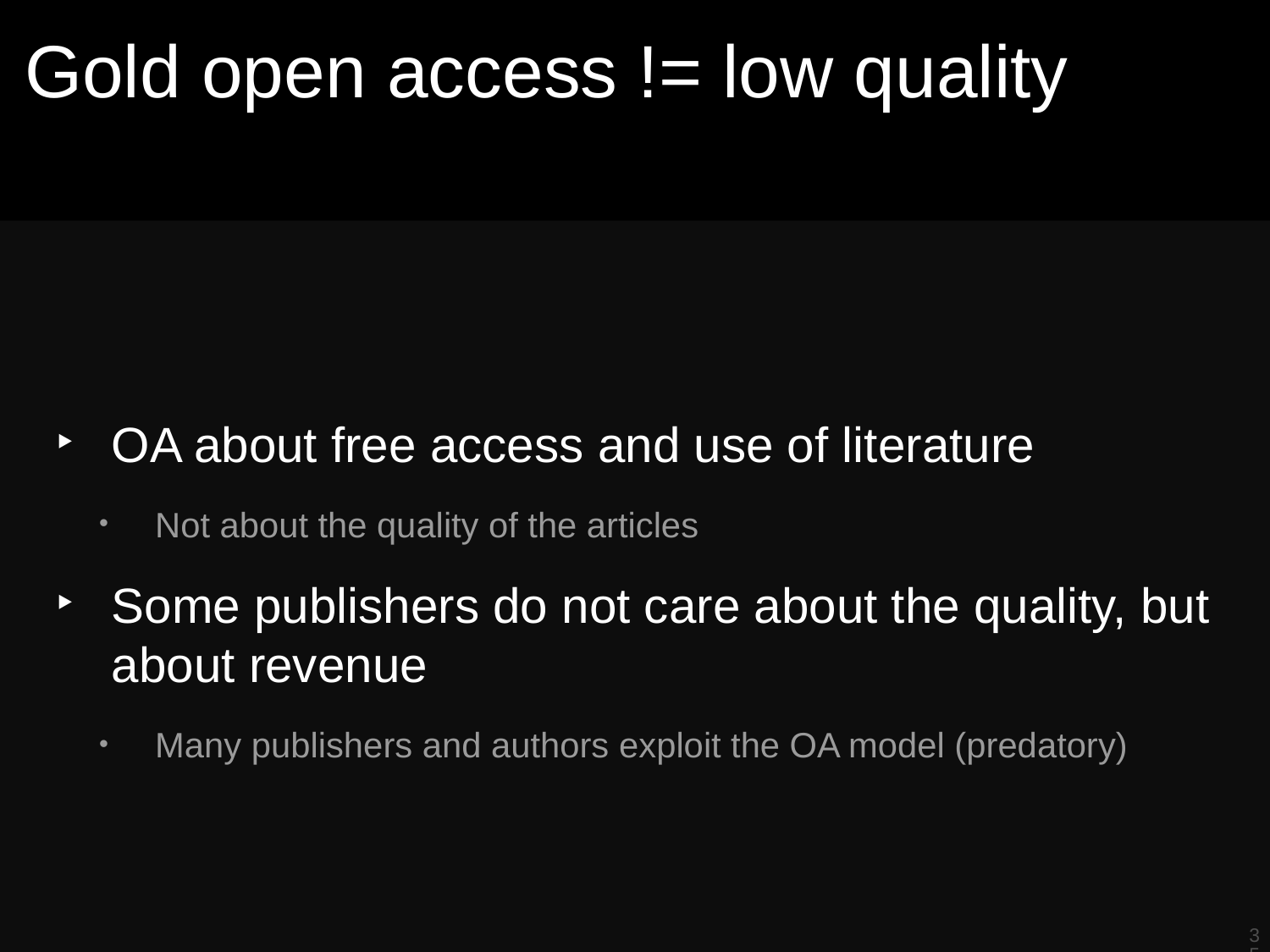

# Gold open access != low quality

OA about free access and use of literature
Not about the quality of the articles
Some publishers do not care about the quality, but about revenue
Many publishers and authors exploit the OA model (predatory)
35